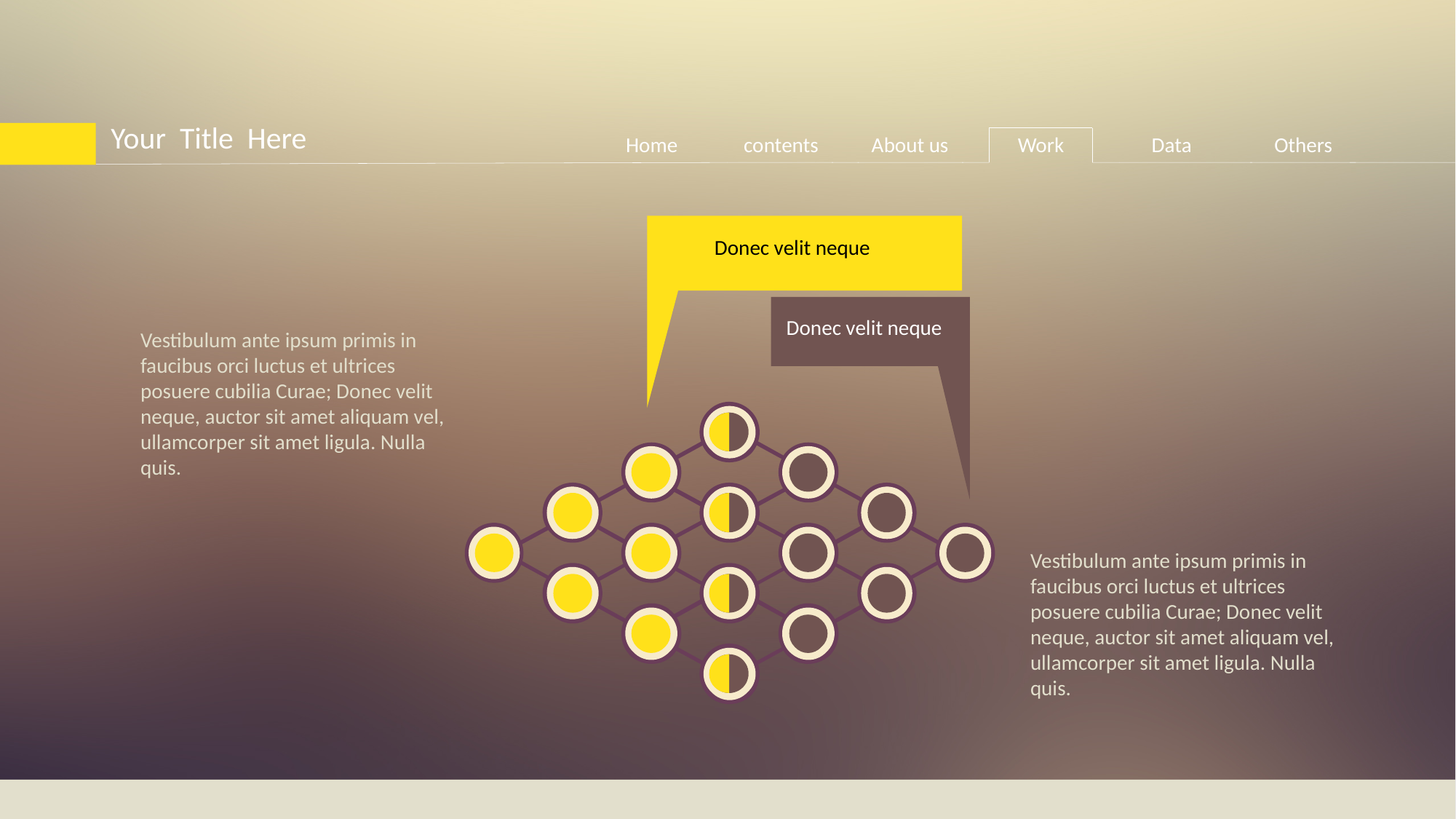

# Your  Title  Here

Home
contents
About us

Data
Work
Others

Donec velit neque

Donec velit neque
Vestibulum ante ipsum primis in faucibus orci luctus et ultrices posuere cubilia Curae; Donec velit neque, auctor sit amet aliquam vel, ullamcorper sit amet ligula. Nulla quis.

Vestibulum ante ipsum primis in faucibus orci luctus et ultrices posuere cubilia Curae; Donec velit neque, auctor sit amet aliquam vel, ullamcorper sit amet ligula. Nulla quis.